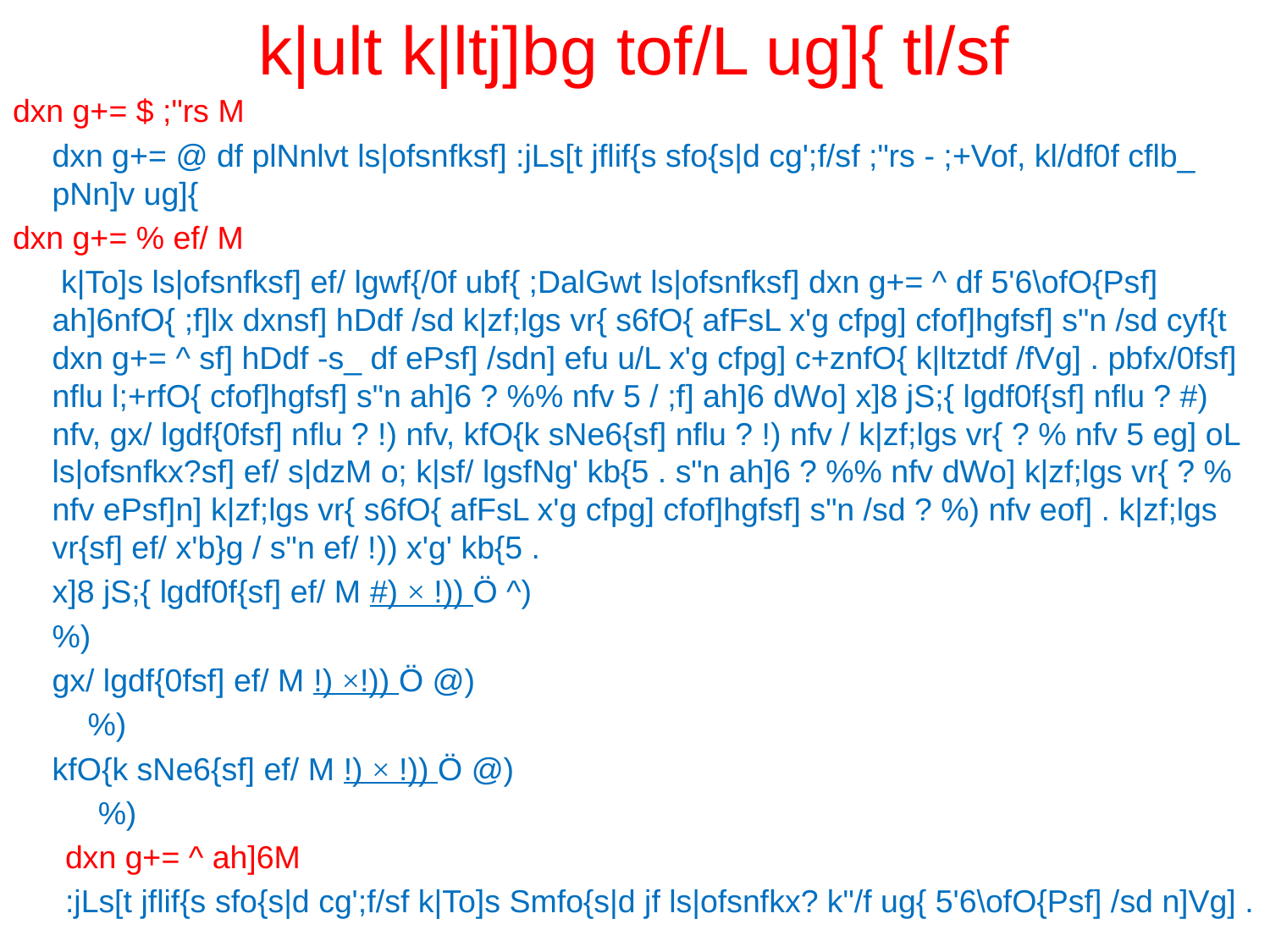

# k|ult k|ltj]bg tof/L ug]{ tl/sf
dxn g+= $ ;"rs M
	dxn g+= @ df plNnlvt ls|ofsnfksf] :jLs[t jflif{s sfo{s|d cg';f/sf ;"rs - ;+Vof, kl/df0f cflb_ pNn]v ug]{
dxn g+= % ef/ M
	 k|To]s ls|ofsnfksf] ef/ lgwf{/0f ubf{ ;DalGwt ls|ofsnfksf] dxn g+= ^ df 5'6\ofO{Psf] ah]6nfO{ ;f]lx dxnsf] hDdf /sd k|zf;lgs vr{ s6fO{ afFsL x'g cfpg] cfof]hgfsf] s"n /sd cyf{t dxn g+= ^ sf] hDdf -s_ df ePsf] /sdn] efu u/L x'g cfpg] c+znfO{ k|ltztdf /fVg] . pbfx/0fsf] nflu l;+rfO{ cfof]hgfsf] s"n ah]6 ? %% nfv 5 / ;f] ah]6 dWo] x]8 jS;{ lgdf0f{sf] nflu ? #) nfv, gx/ lgdf{0fsf] nflu ? !) nfv, kfO{k sNe6{sf] nflu ? !) nfv / k|zf;lgs vr{ ? % nfv 5 eg] oL ls|ofsnfkx?sf] ef/ s|dzM o; k|sf/ lgsfNg' kb{5 . s"n ah]6 ? %% nfv dWo] k|zf;lgs vr{ ? % nfv ePsf]n] k|zf;lgs vr{ s6fO{ afFsL x'g cfpg] cfof]hgfsf] s"n /sd ? %) nfv eof] . k|zf;lgs vr{sf] ef/ x'b}g / s"n ef/ !)) x'g' kb{5 .
		x]8 jS;{ lgdf0f{sf] ef/ M #) × !)) Ö ^)
					%)
		gx/ lgdf{0fsf] ef/ M !) ×!)) Ö @)
				    %)
		kfO{k sNe6{sf] ef/ M !) × !)) Ö @)
					%)
dxn g+= ^ ah]6M
:jLs[t jflif{s sfo{s|d cg';f/sf k|To]s Smfo{s|d jf ls|ofsnfkx? k"/f ug{ 5'6\ofO{Psf] /sd n]Vg] .